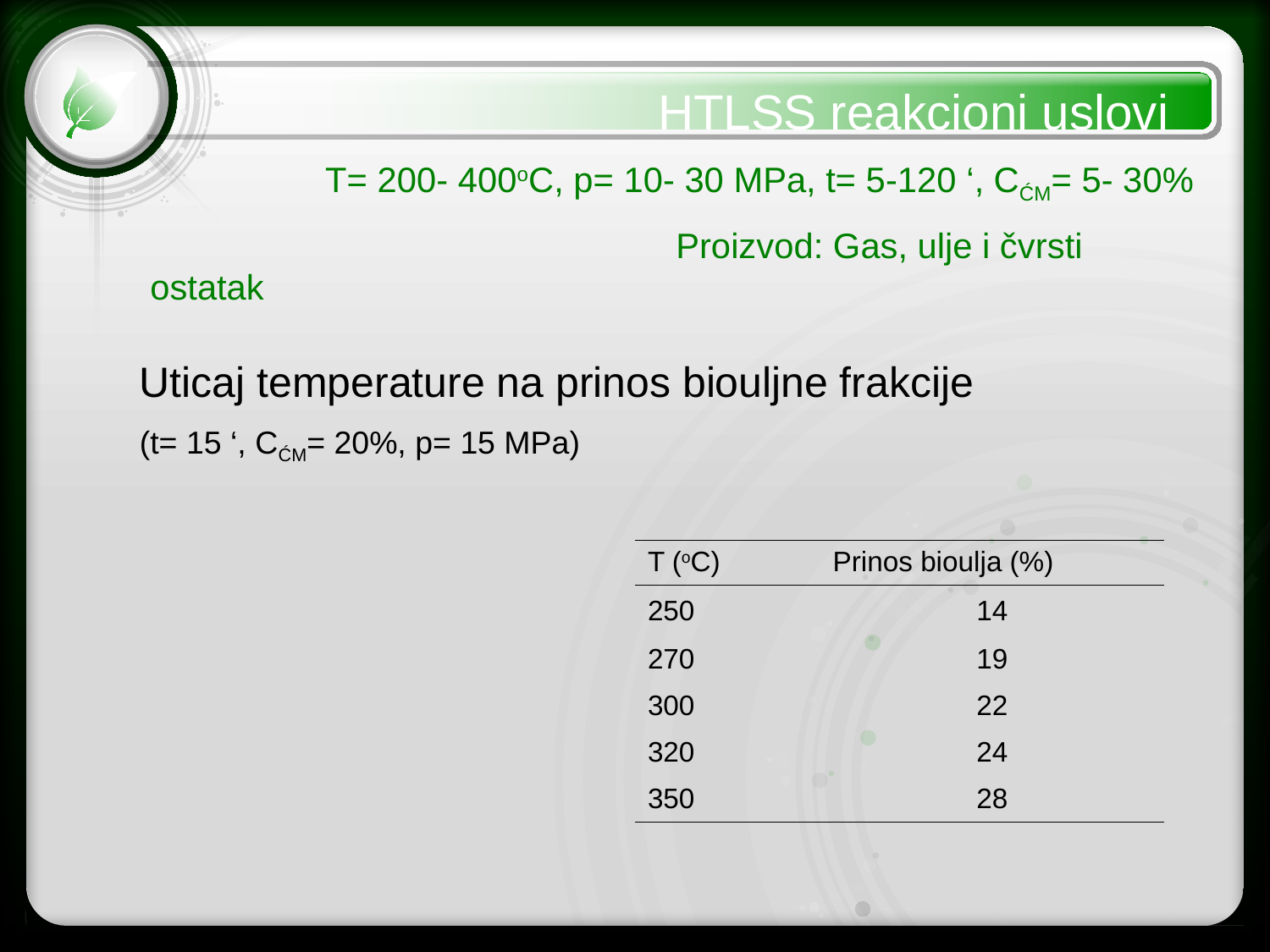

HTLSS reakcioni uslovi
                  T= 200- 400oC, p= 10- 30 MPa, t= 5-120 ‘, CĆM= 5- 30%
                                                      Proizvod: Gas, ulje i čvrsti ostatak
Uticaj temperature na prinos biouljne frakcije
(t= 15 ‘, CĆM= 20%, p= 15 MPa)
| T (oC) | Prinos bioulja (%) |
| --- | --- |
| 250 | 14 |
| 270 | 19 |
| 300 | 22 |
| 320 | 24 |
| 350 | 28 |